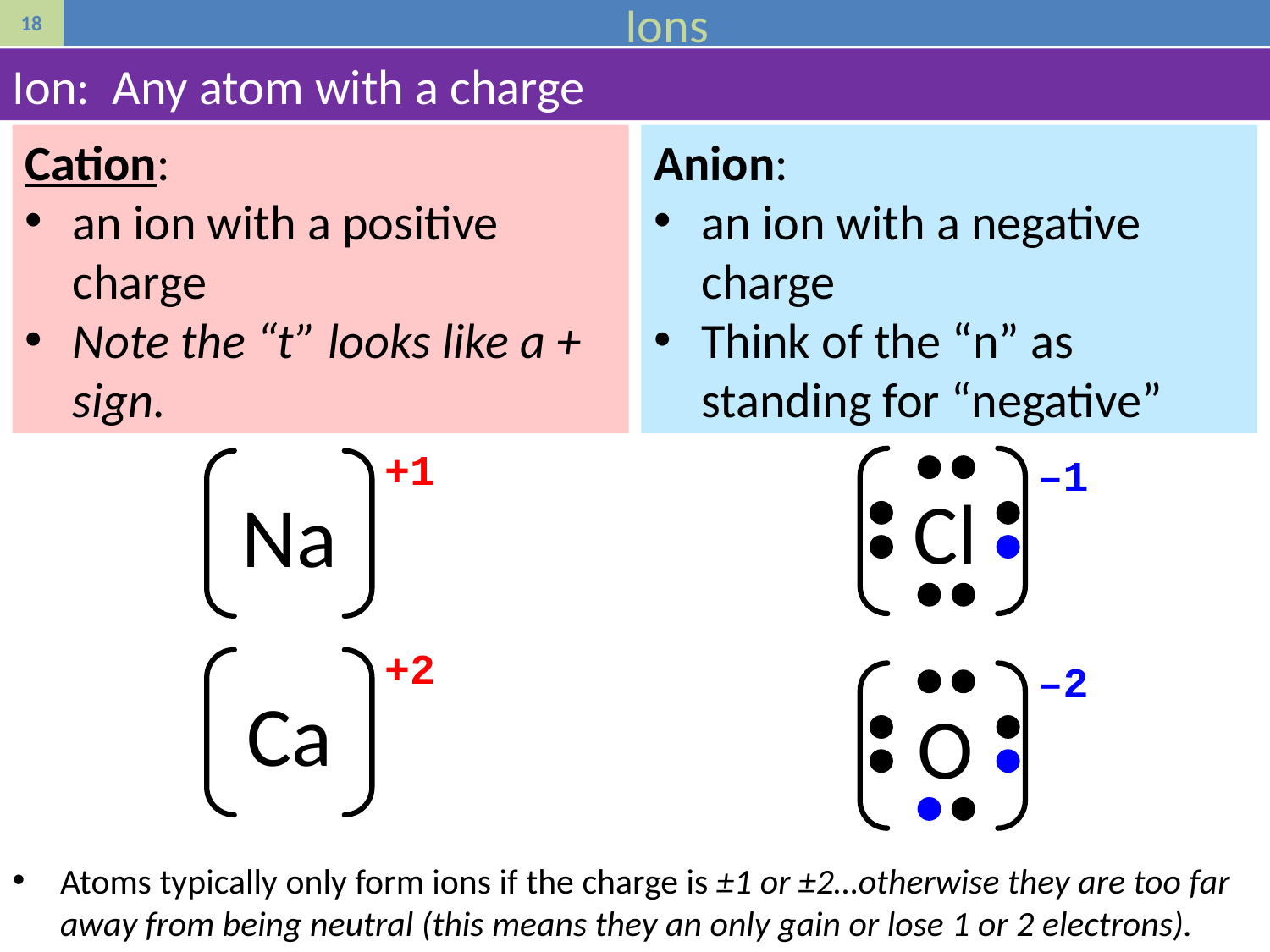

# Ions
Ion:  Any atom with a charge
Cation:
an ion with a positive charge
Note the “t” looks like a + sign.
Anion:
an ion with a negative charge
Think of the “n” as standing for “negative”
+1
–1

Cl

Na
+2
–2

O

Ca
Atoms typically only form ions if the charge is ±1 or ±2…otherwise they are too far away from being neutral (this means they an only gain or lose 1 or 2 electrons).